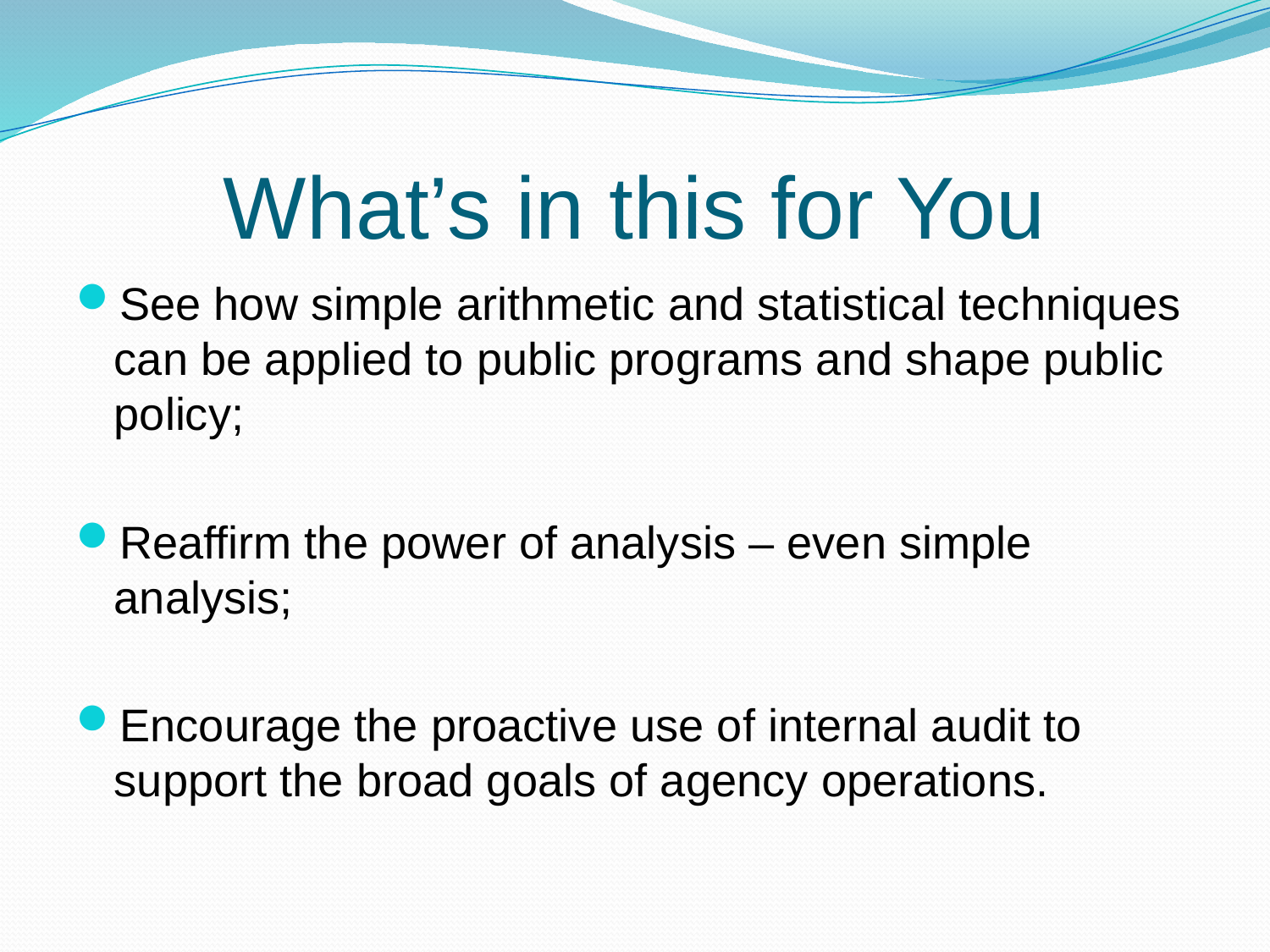

# What’s in this for You
See how simple arithmetic and statistical techniques can be applied to public programs and shape public policy;

Reaffirm the power of analysis – even simple analysis;

Encourage the proactive use of internal audit to support the broad goals of agency operations.